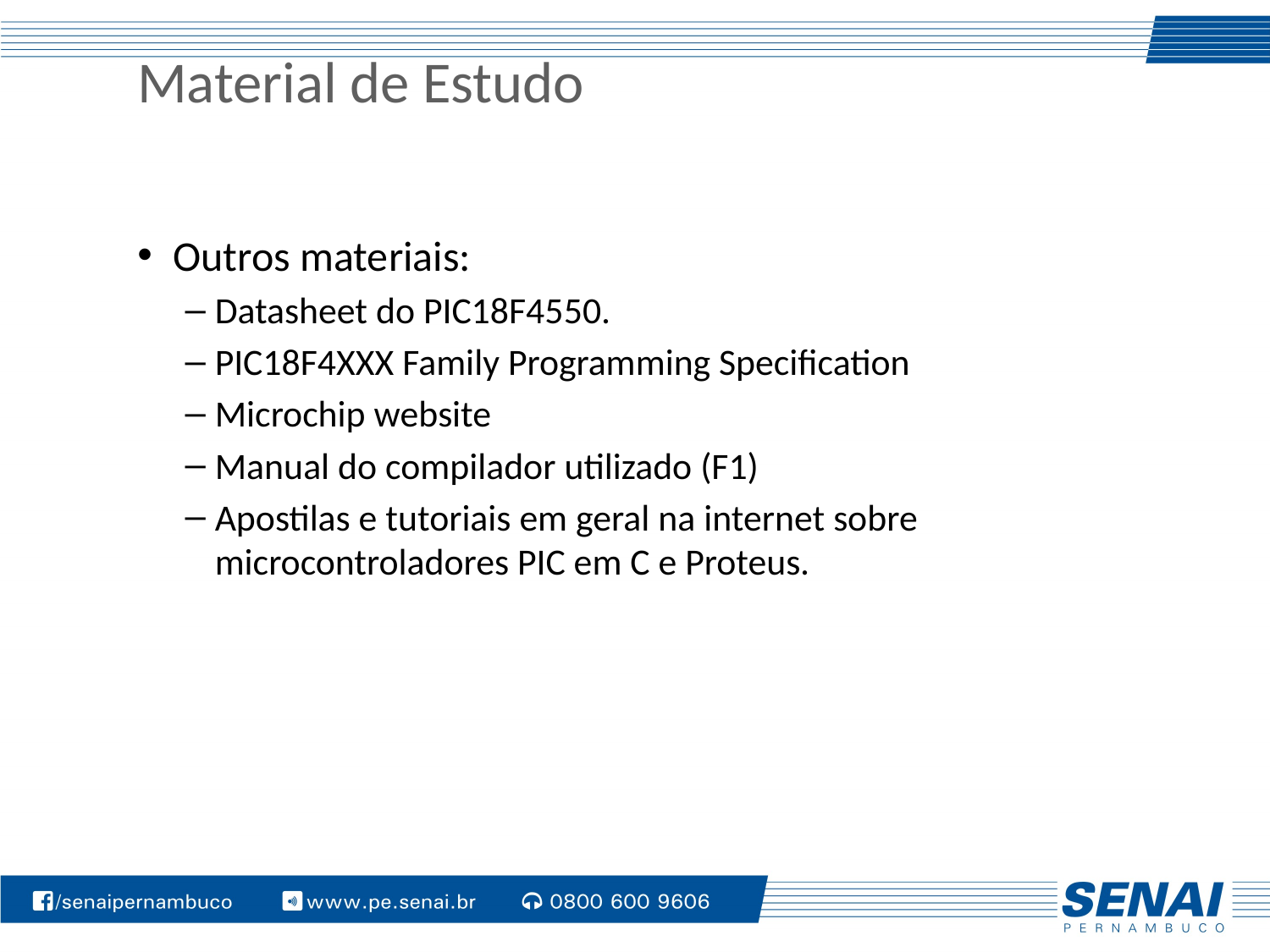

# Material de Estudo
Outros materiais:
Datasheet do PIC18F4550.
PIC18F4XXX Family Programming Specification
Microchip website
Manual do compilador utilizado (F1)
Apostilas e tutoriais em geral na internet sobre microcontroladores PIC em C e Proteus.